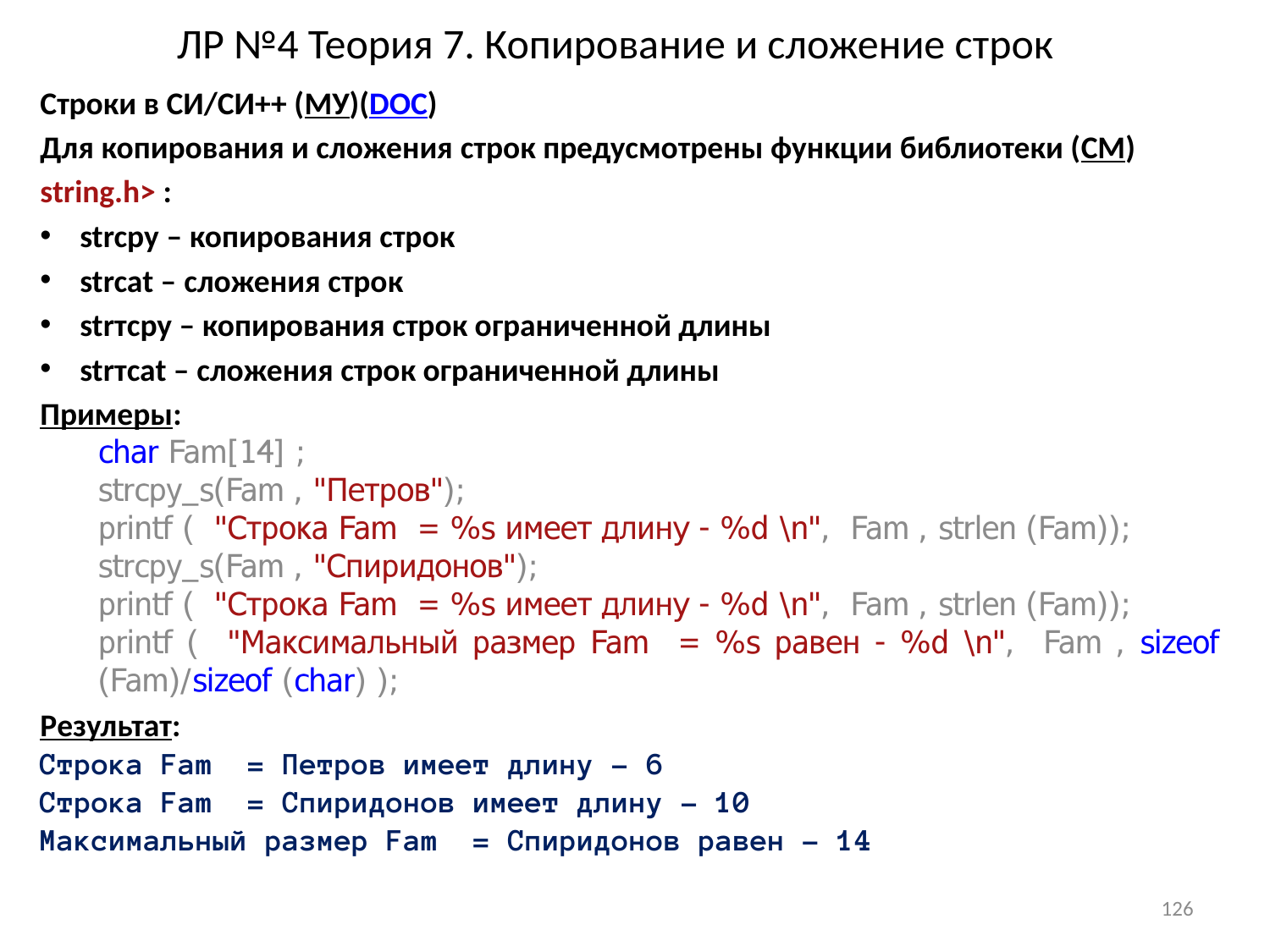

# ЛР №4 Теория 7. Копирование и сложение строк
Строки в СИ/СИ++ (МУ)(DOC)
Для копирования и сложения строк предусмотрены функции библиотеки (СМ)
string.h> :
strcpy – копирования строк
strcat – сложения строк
strтcpy – копирования строк ограниченной длины
strтcat – сложения строк ограниченной длины
Примеры:
char Fam[14] ;
strcpy_s(Fam , "Петров");
printf (  "Строка Fam  = %s имеет длину - %d \n",  Fam , strlen (Fam));
strcpy_s(Fam , "Спиридонов");
printf (  "Строка Fam  = %s имеет длину - %d \n",  Fam , strlen (Fam));
printf (  "Максимальный размер Fam  = %s равен - %d \n",  Fam , sizeof (Fam)/sizeof (char) );
Результат:
Строка Fam  = Петров имеет длину - 6
Строка Fam  = Спиридонов имеет длину - 10
Максимальный размер Fam  = Спиридонов равен - 14

126